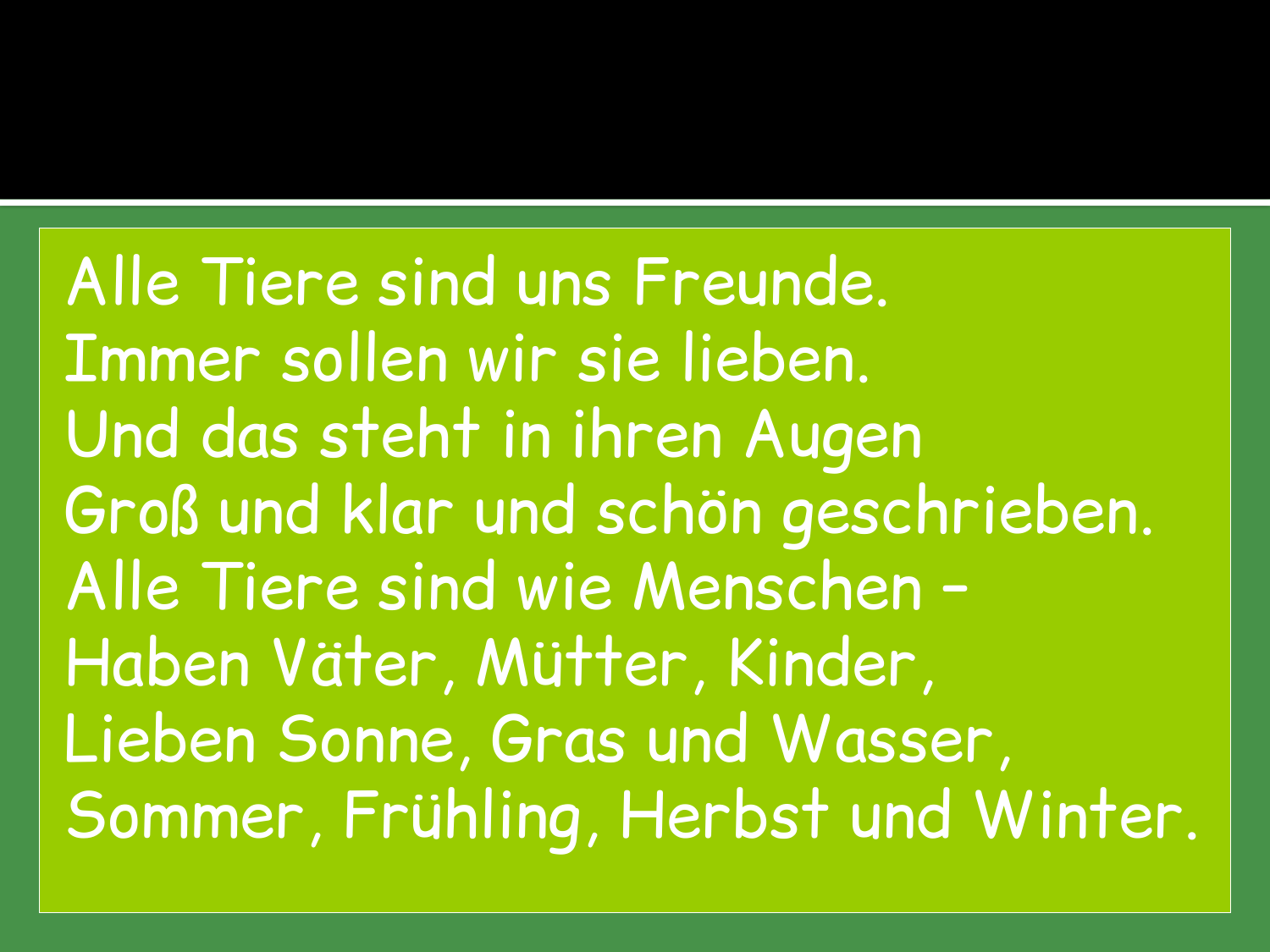

Alle Tiere sind uns Freunde.
Immer sollen wir sie lieben.
Und das steht in ihren Augen
Groß und klar und schön geschrieben.
Alle Tiere sind wie Menschen –
Haben Väter, Mütter, Kinder,
Lieben Sonne, Gras und Wasser,
Sommer, Frühling, Herbst und Winter.